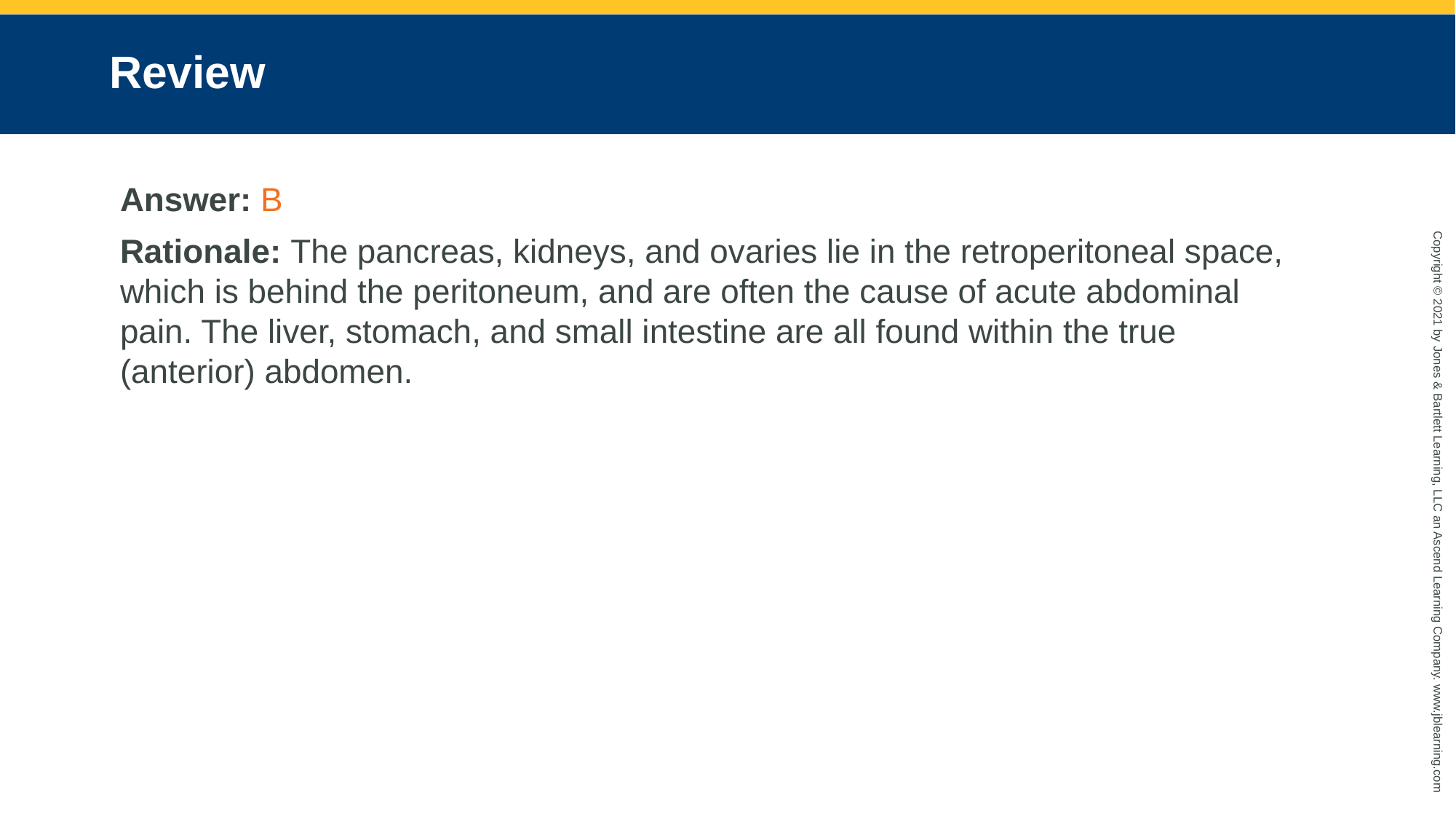

# Review
Answer: B
Rationale: The pancreas, kidneys, and ovaries lie in the retroperitoneal space, which is behind the peritoneum, and are often the cause of acute abdominal pain. The liver, stomach, and small intestine are all found within the true (anterior) abdomen.